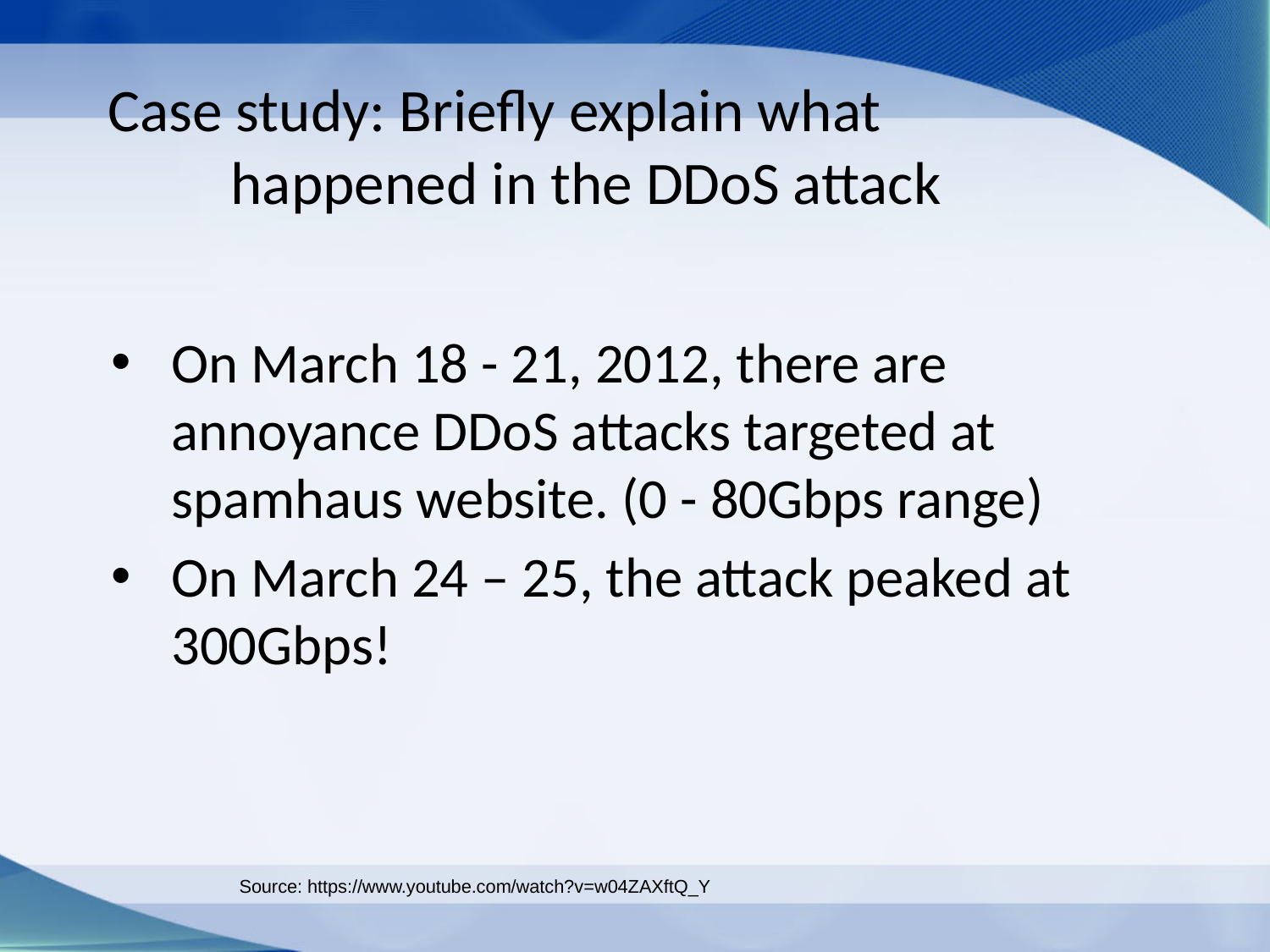

# Case study: Briefly explain what happened in the DDoS attack
On March 18 - 21, 2012, there are  annoyance DDoS attacks targeted at spamhaus website. (0 - 80Gbps range)
On March 24 – 25, the attack peaked at 300Gbps!

Source: https://www.youtube.com/watch?v=w04ZAXftQ_Y